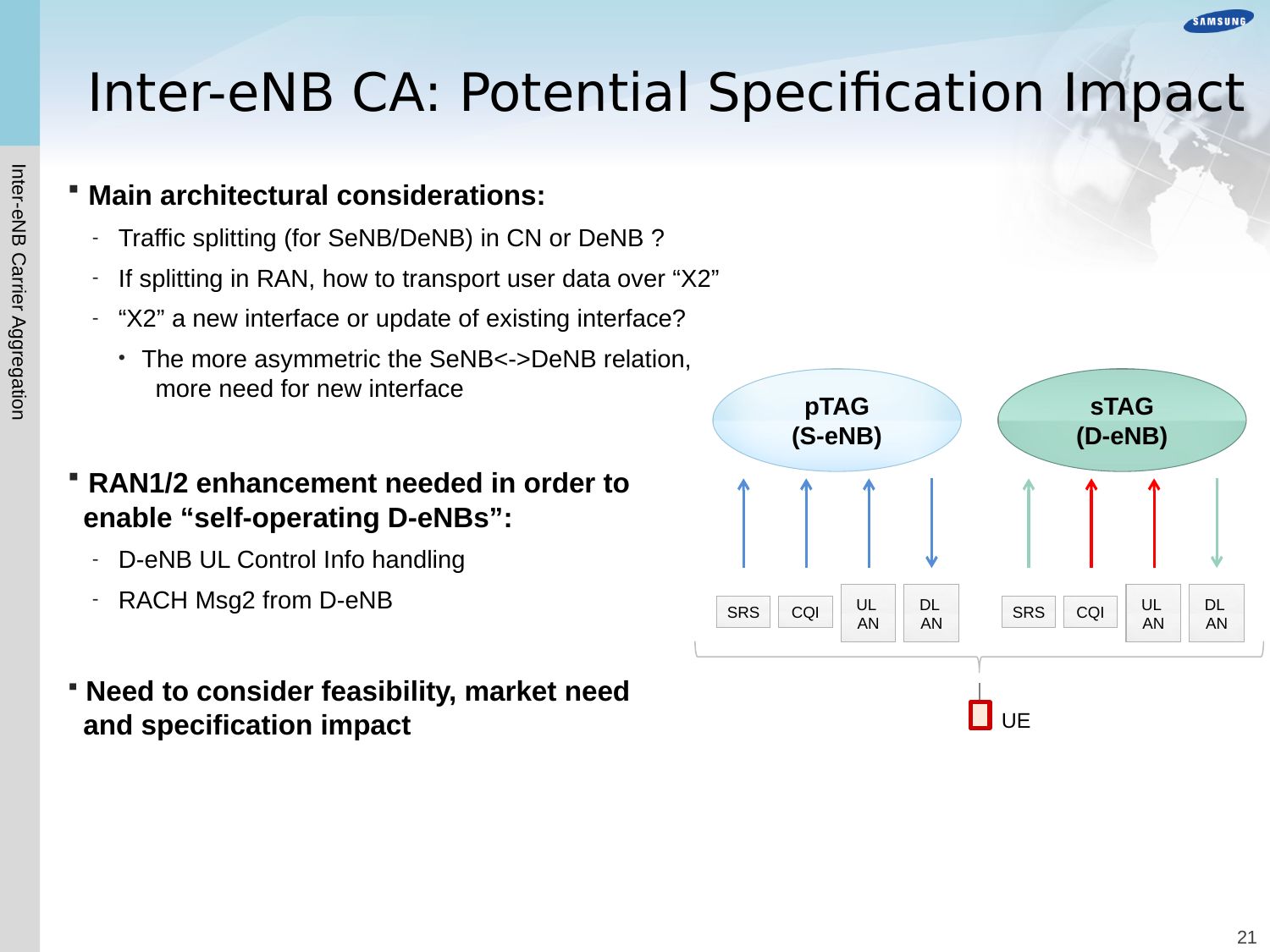

Inter-eNB CA: Potential Specification Impact
 Main architectural considerations:
Traffic splitting (for SeNB/DeNB) in CN or DeNB ?
If splitting in RAN, how to transport user data over “X2”
“X2” a new interface or update of existing interface?
The more asymmetric the SeNB<->DeNB relation,
  more need for new interface

 RAN1/2 enhancement needed in order to
  enable “self-operating D-eNBs”:
D-eNB UL Control Info handling
RACH Msg2 from D-eNB

 Need to consider feasibility, market need
  and specification impact

pTAG
(S-eNB)
sTAG
(D-eNB)

UL
AN
DL
AN
UL
AN
DL
AN
SRS
CQI
SRS
CQI
UE

Inter-eNB Carrier Aggregation
21